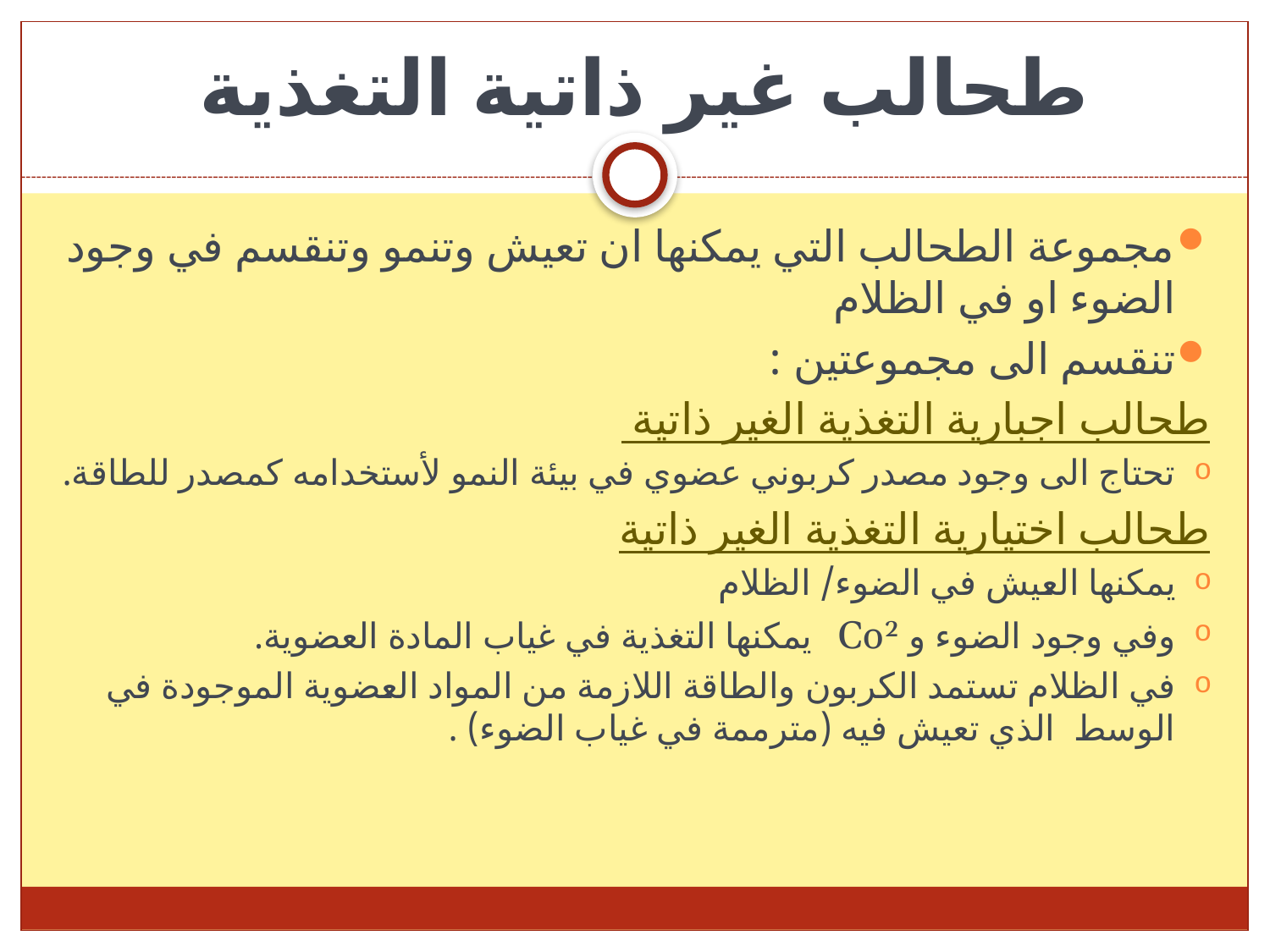

# طحالب غير ذاتية التغذية
مجموعة الطحالب التي يمكنها ان تعيش وتنمو وتنقسم في وجود الضوء او في الظلام
تنقسم الى مجموعتين :
طحالب اجبارية التغذية الغير ذاتية
تحتاج الى وجود مصدر كربوني عضوي في بيئة النمو لأستخدامه كمصدر للطاقة.
طحالب اختيارية التغذية الغير ذاتية
يمكنها العيش في الضوء/ الظلام
وفي وجود الضوء و Co²   يمكنها التغذية في غياب المادة العضوية.
في الظلام تستمد الكربون والطاقة اللازمة من المواد العضوية الموجودة في الوسط  الذي تعيش فيه (مترممة في غياب الضوء) .